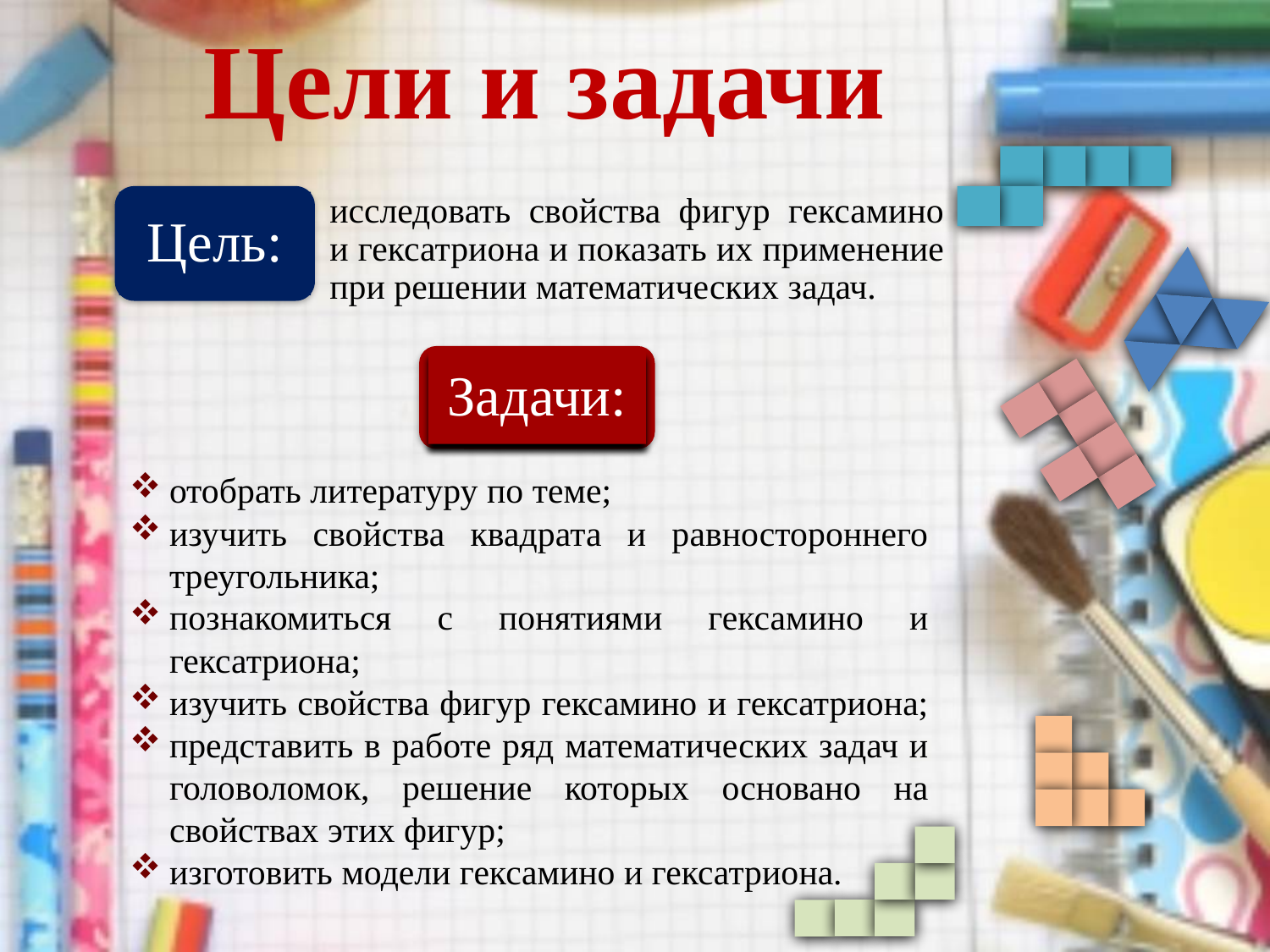

Цели и задачи

исследовать свойства фигур гексамино и гексатриона и показать их применение при решении математических задач.

Цель:

Задачи:
отобрать литературу по теме;
изучить свойства квадрата и равностороннего треугольника;
познакомиться с понятиями гексамино и гексатриона;
изучить свойства фигур гексамино и гексатриона;
представить в работе ряд математических задач и головоломок, решение которых основано на свойствах этих фигур;
изготовить модели гексамино и гексатриона.